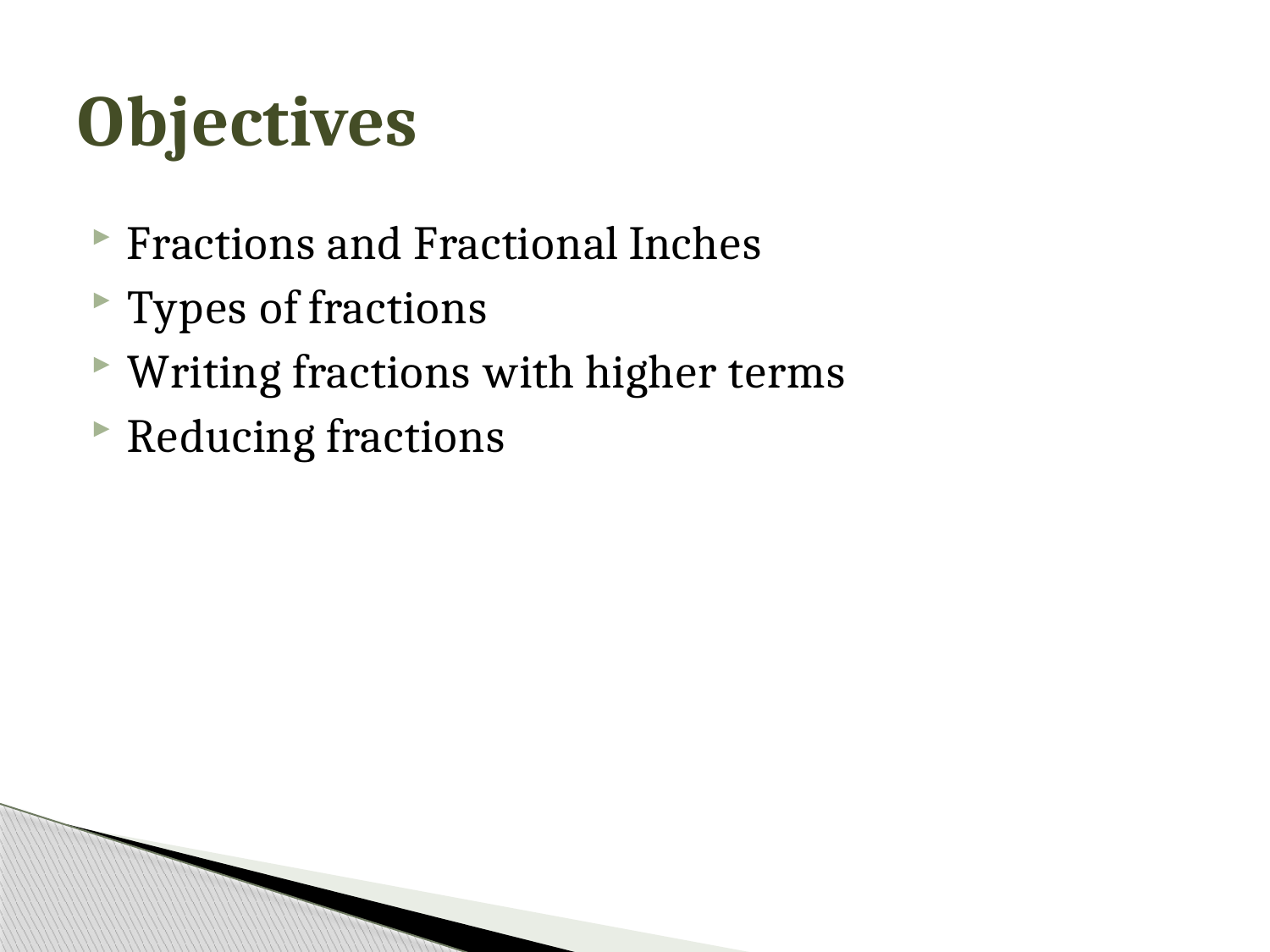

# Objectives
Fractions and Fractional Inches
Types of fractions
Writing fractions with higher terms
Reducing fractions